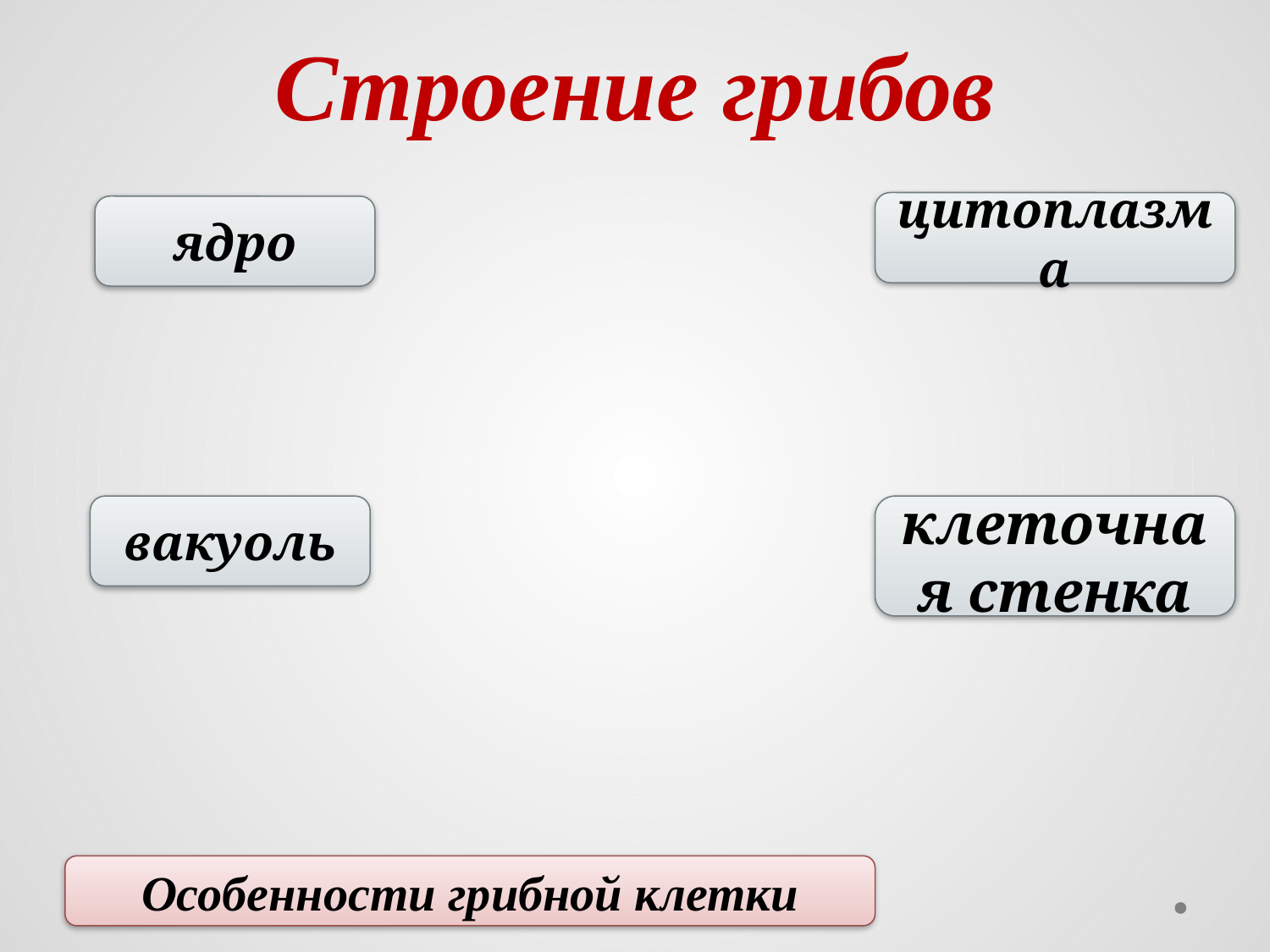

# Строение грибов
цитоплазма
ядро
вакуоль
клеточная стенка
Особенности грибной клетки